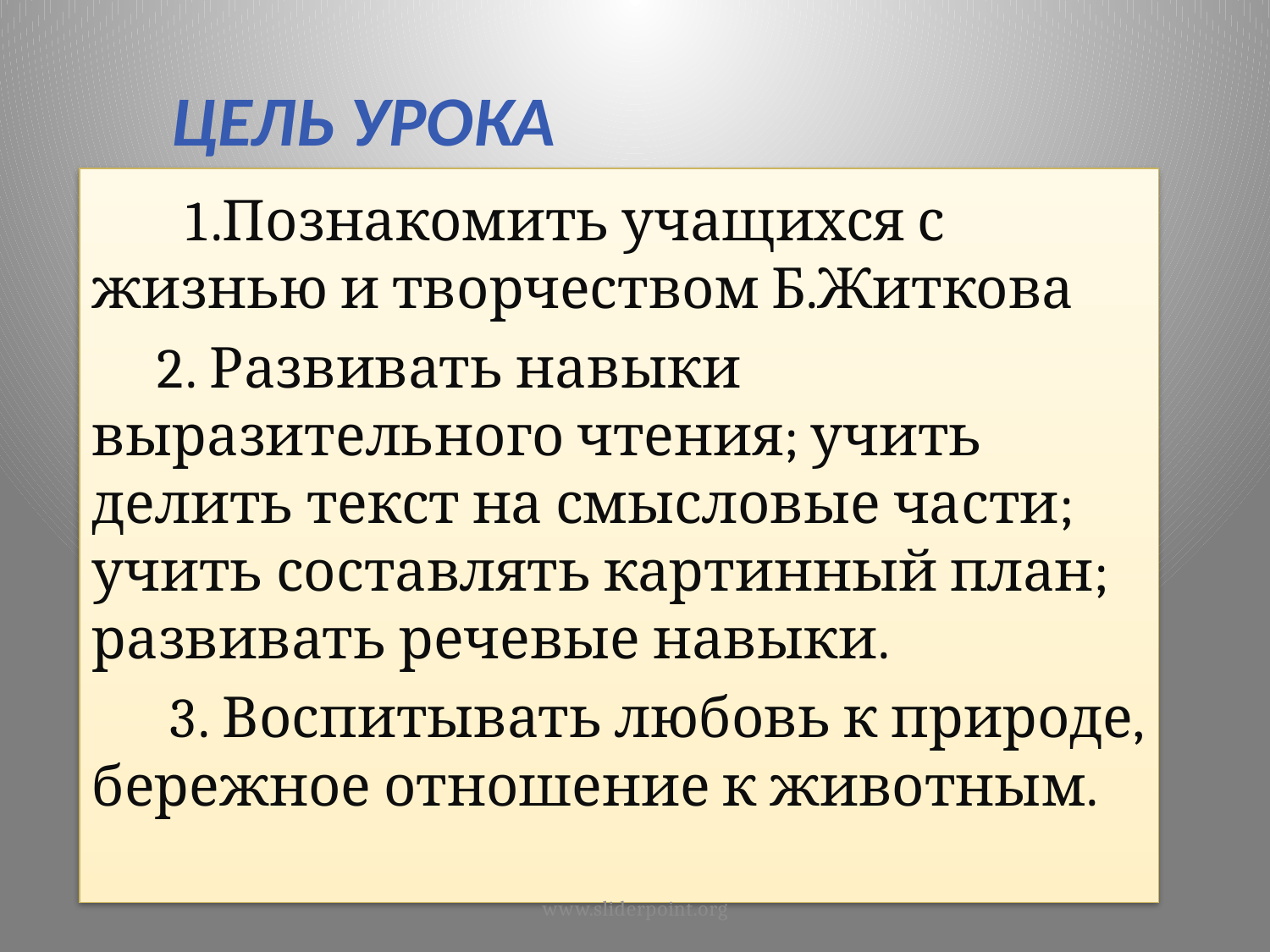

# Цель урока
       1.Познакомить учащихся с жизнью и творчеством Б.Житкова
     2. Развивать навыки выразительного чтения; учить делить текст на смысловые части; учить составлять картинный план; развивать речевые навыки.
      3. Воспитывать любовь к природе, бережное отношение к животным.

www.sliderpoint.org